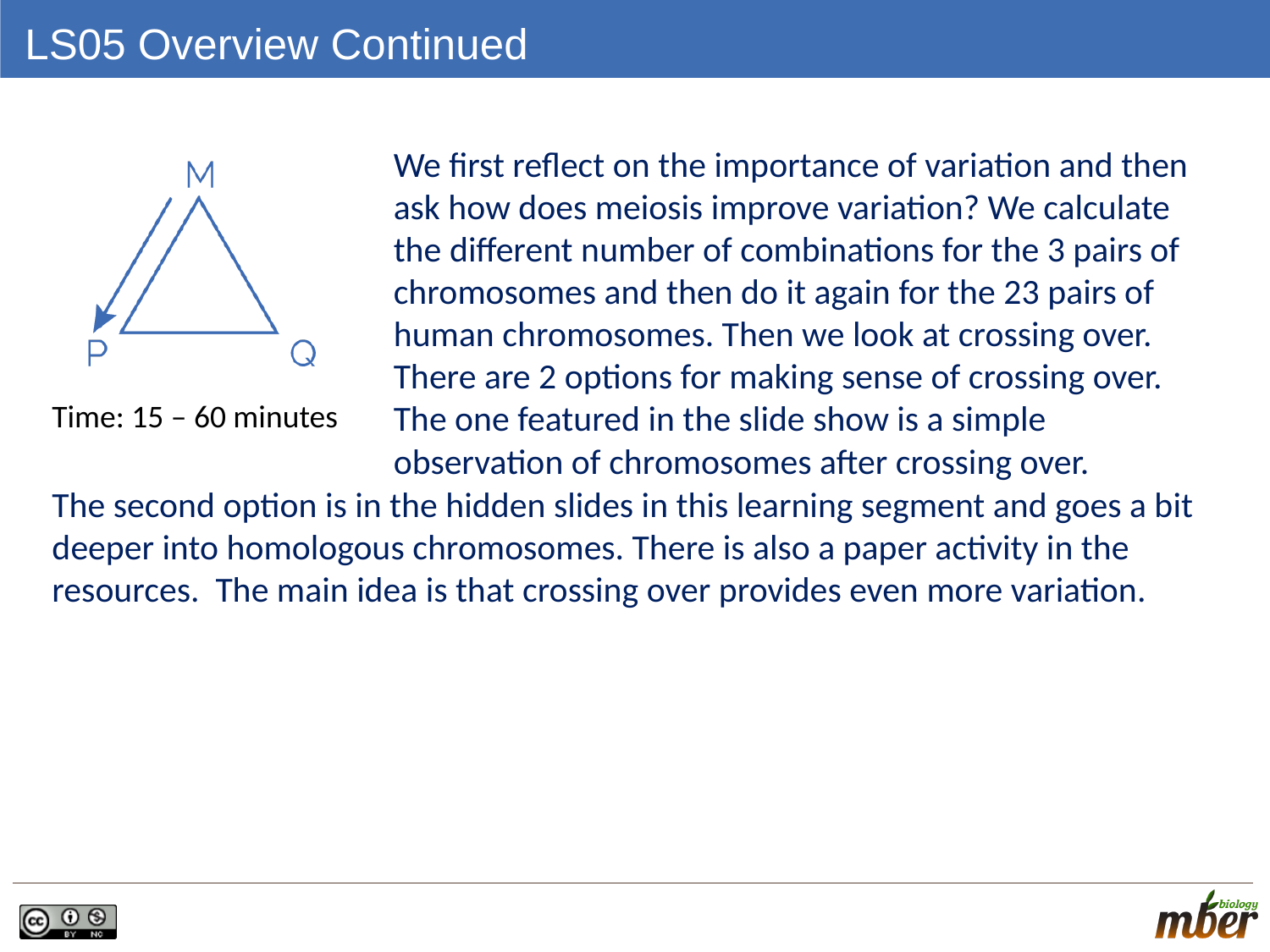

# LS05 Overview Continued
We first reflect on the importance of variation and then ask how does meiosis improve variation? We calculate the different number of combinations for the 3 pairs of chromosomes and then do it again for the 23 pairs of human chromosomes. Then we look at crossing over. There are 2 options for making sense of crossing over. The one featured in the slide show is a simple observation of chromosomes after crossing over.

Time: 15 – 60 minutes
The second option is in the hidden slides in this learning segment and goes a bit deeper into homologous chromosomes. There is also a paper activity in the resources.  The main idea is that crossing over provides even more variation.